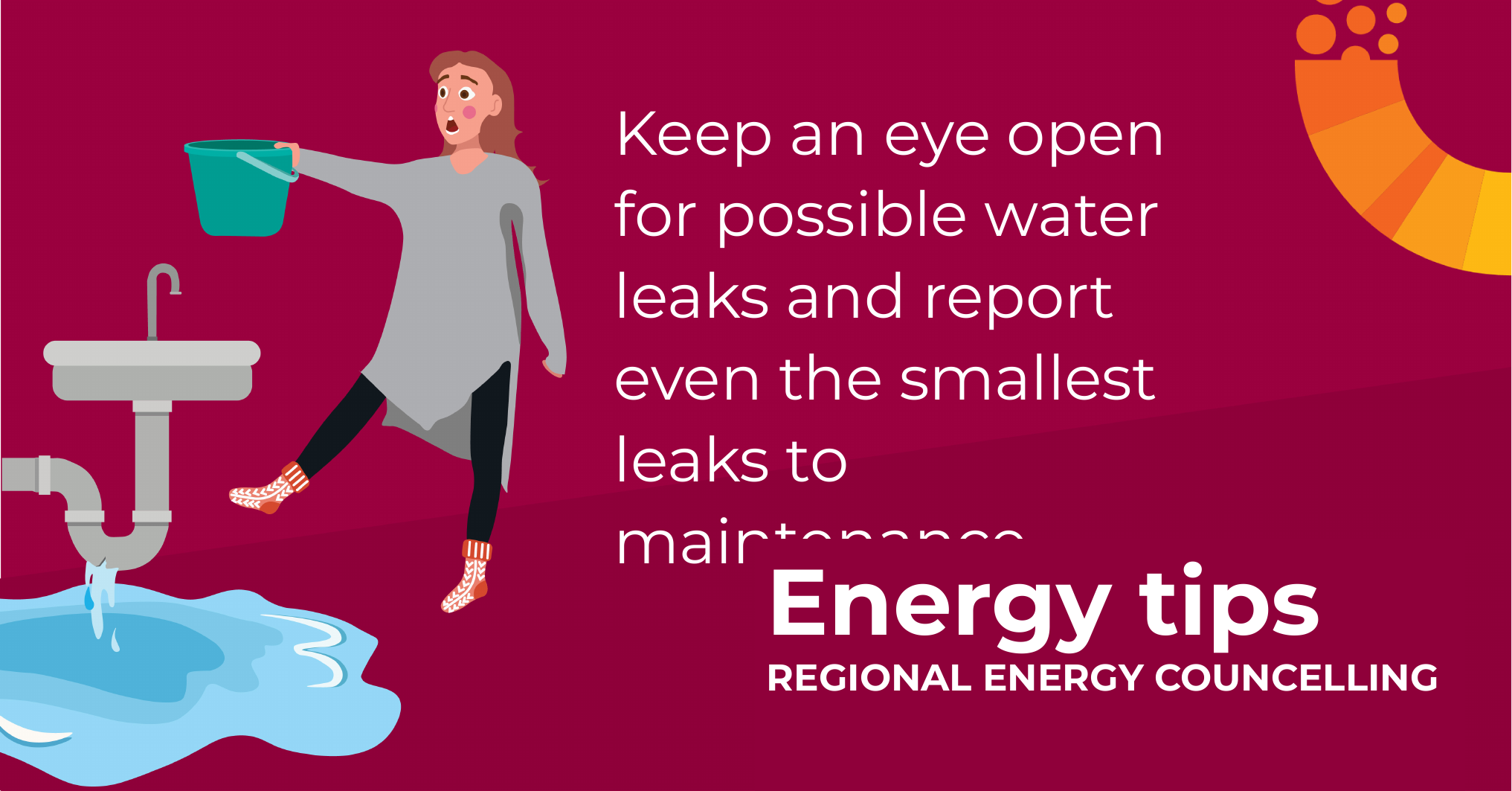

Keep an eye open for possible water leaks and report even the smallest leaks to maintenance.
Energy tips
REGIONAL ENERGY COUNCELLING